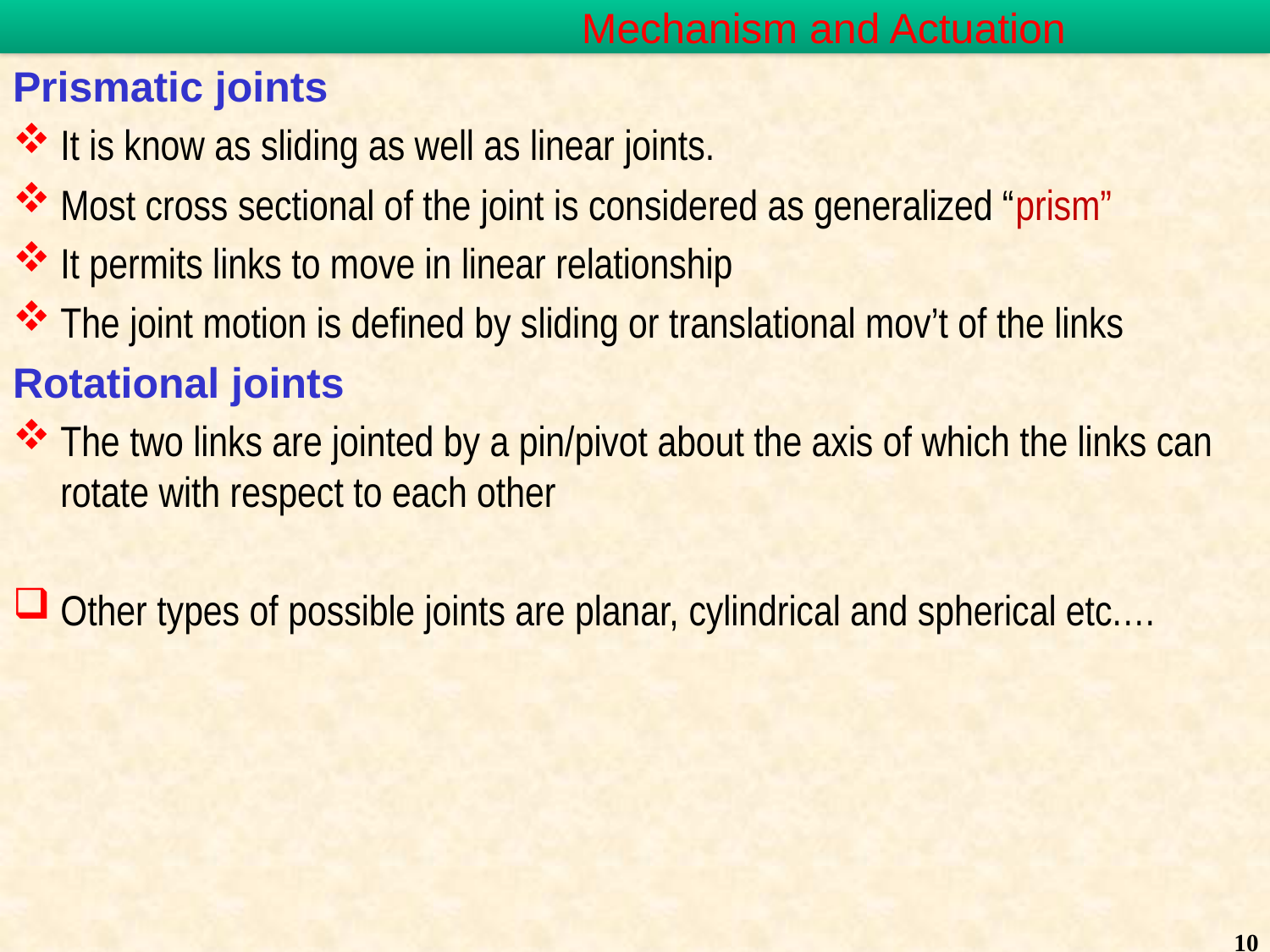

Mechanism and Actuation
Prismatic joints
It is know as sliding as well as linear joints.
Most cross sectional of the joint is considered as generalized “prism”
It permits links to move in linear relationship
The joint motion is defined by sliding or translational mov’t of the links
Rotational joints
The two links are jointed by a pin/pivot about the axis of which the links can rotate with respect to each other

Other types of possible joints are planar, cylindrical and spherical etc.…

10